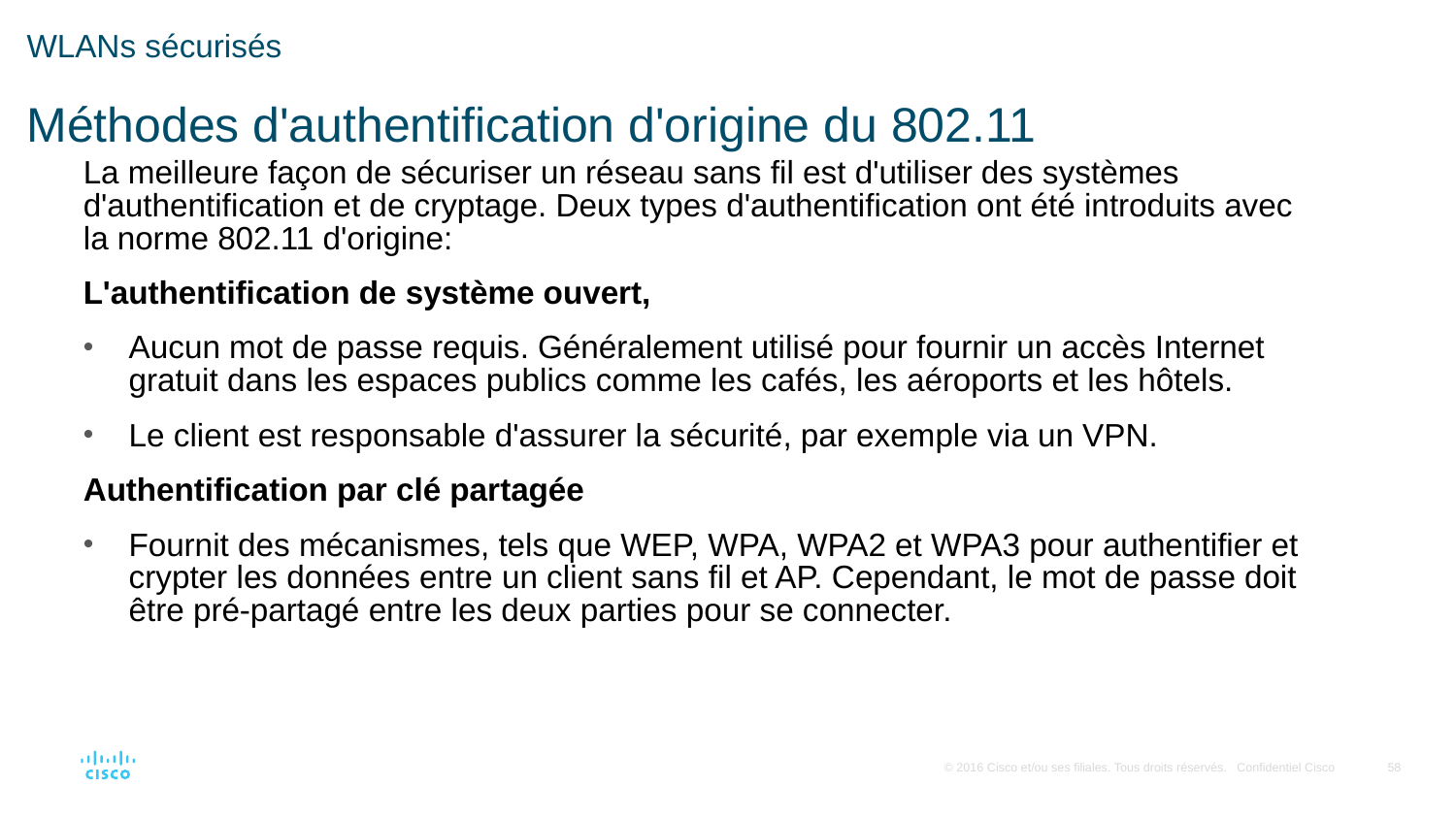

# WLANs sécurisés Méthodes d'authentification d'origine du 802.11
La meilleure façon de sécuriser un réseau sans fil est d'utiliser des systèmes d'authentification et de cryptage. Deux types d'authentification ont été introduits avec la norme 802.11 d'origine:
L'authentification de système ouvert,
Aucun mot de passe requis. Généralement utilisé pour fournir un accès Internet gratuit dans les espaces publics comme les cafés, les aéroports et les hôtels.
Le client est responsable d'assurer la sécurité, par exemple via un VPN.
Authentification par clé partagée
Fournit des mécanismes, tels que WEP, WPA, WPA2 et WPA3 pour authentifier et crypter les données entre un client sans fil et AP. Cependant, le mot de passe doit être pré-partagé entre les deux parties pour se connecter.